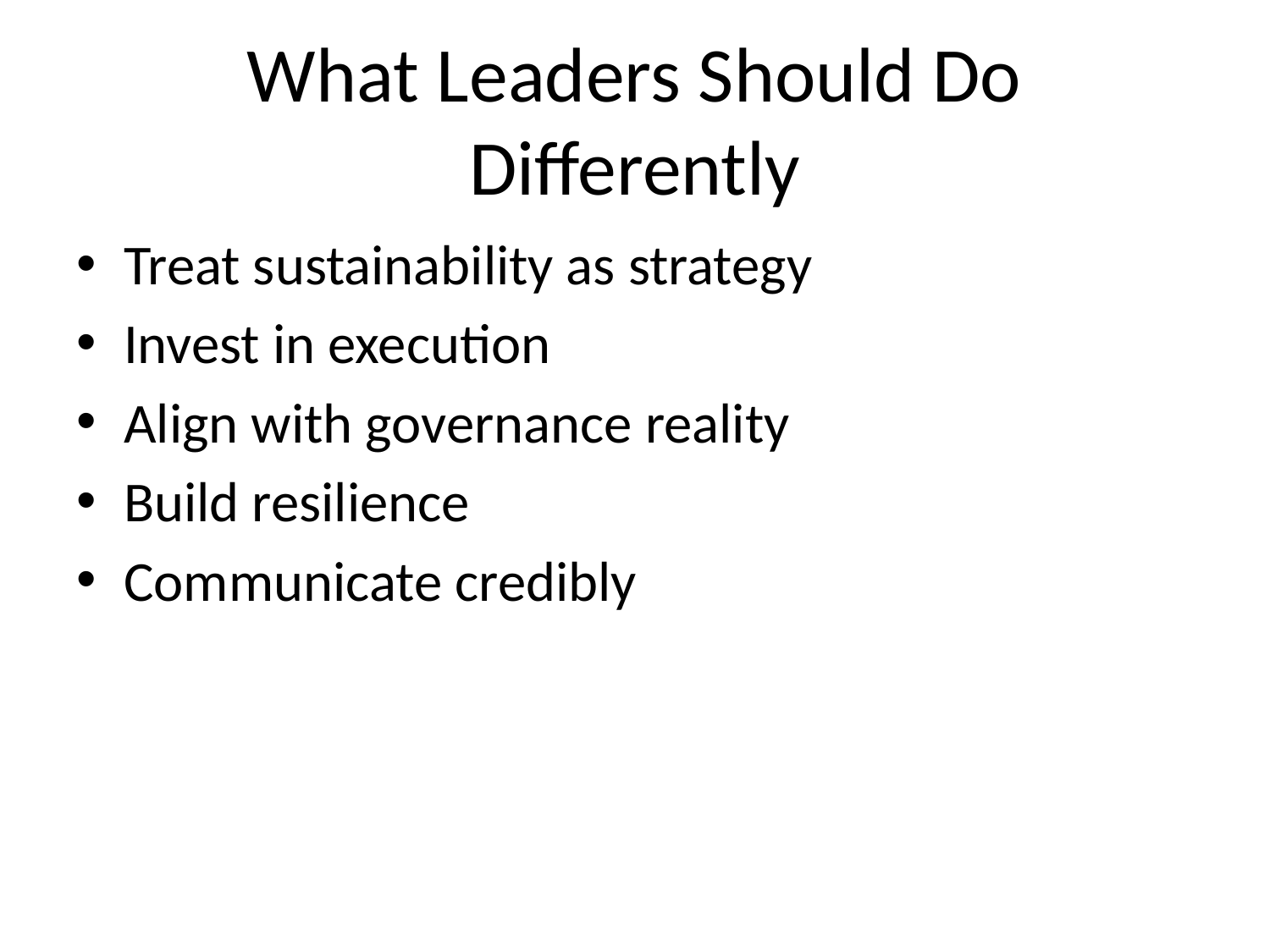

# What Leaders Should Do Differently
Treat sustainability as strategy
Invest in execution
Align with governance reality
Build resilience
Communicate credibly